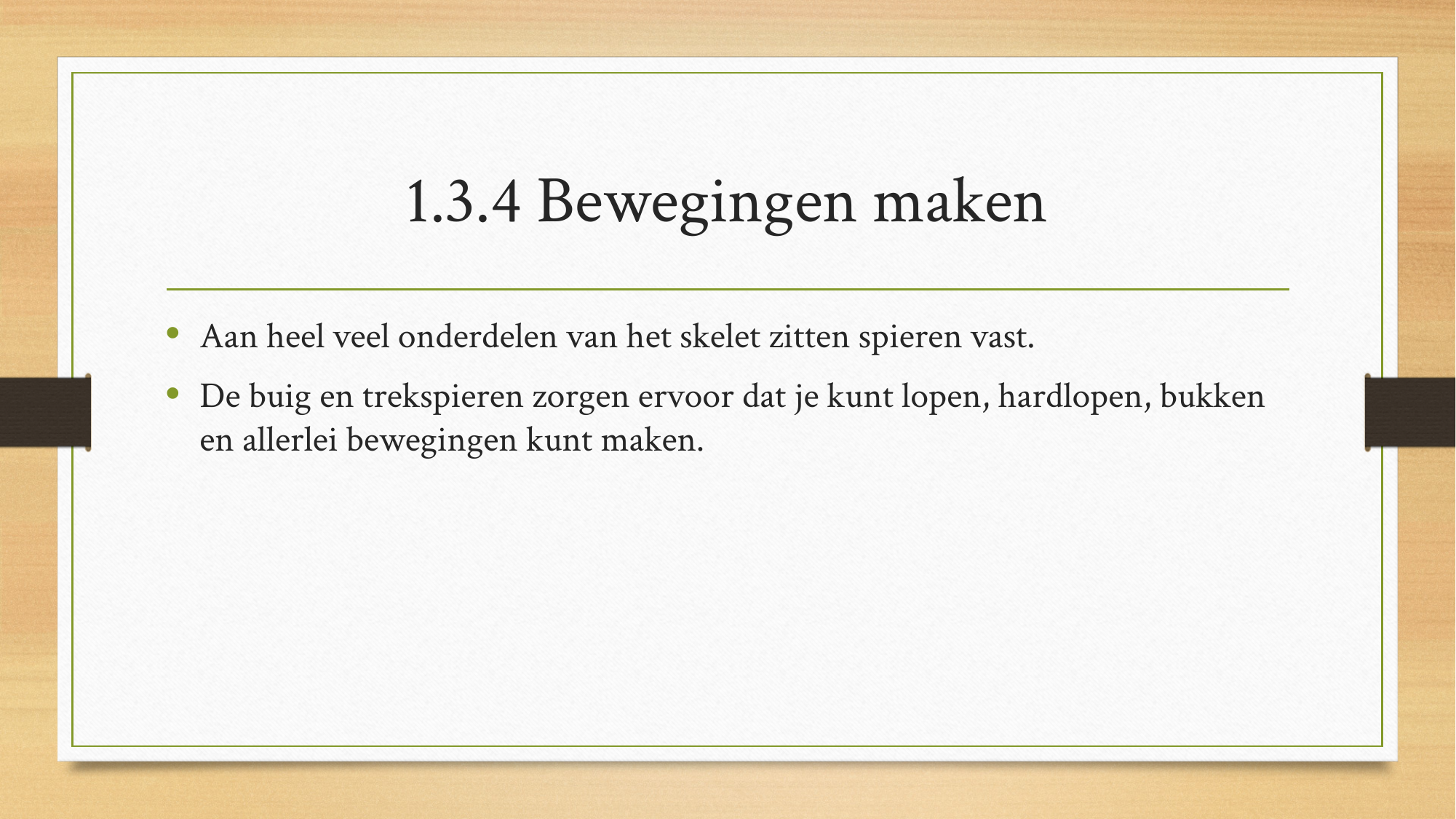

# 1.3.4 Bewegingen maken
Aan heel veel onderdelen van het skelet zitten spieren vast.
De buig en trekspieren zorgen ervoor dat je kunt lopen, hardlopen, bukken en allerlei bewegingen kunt maken.